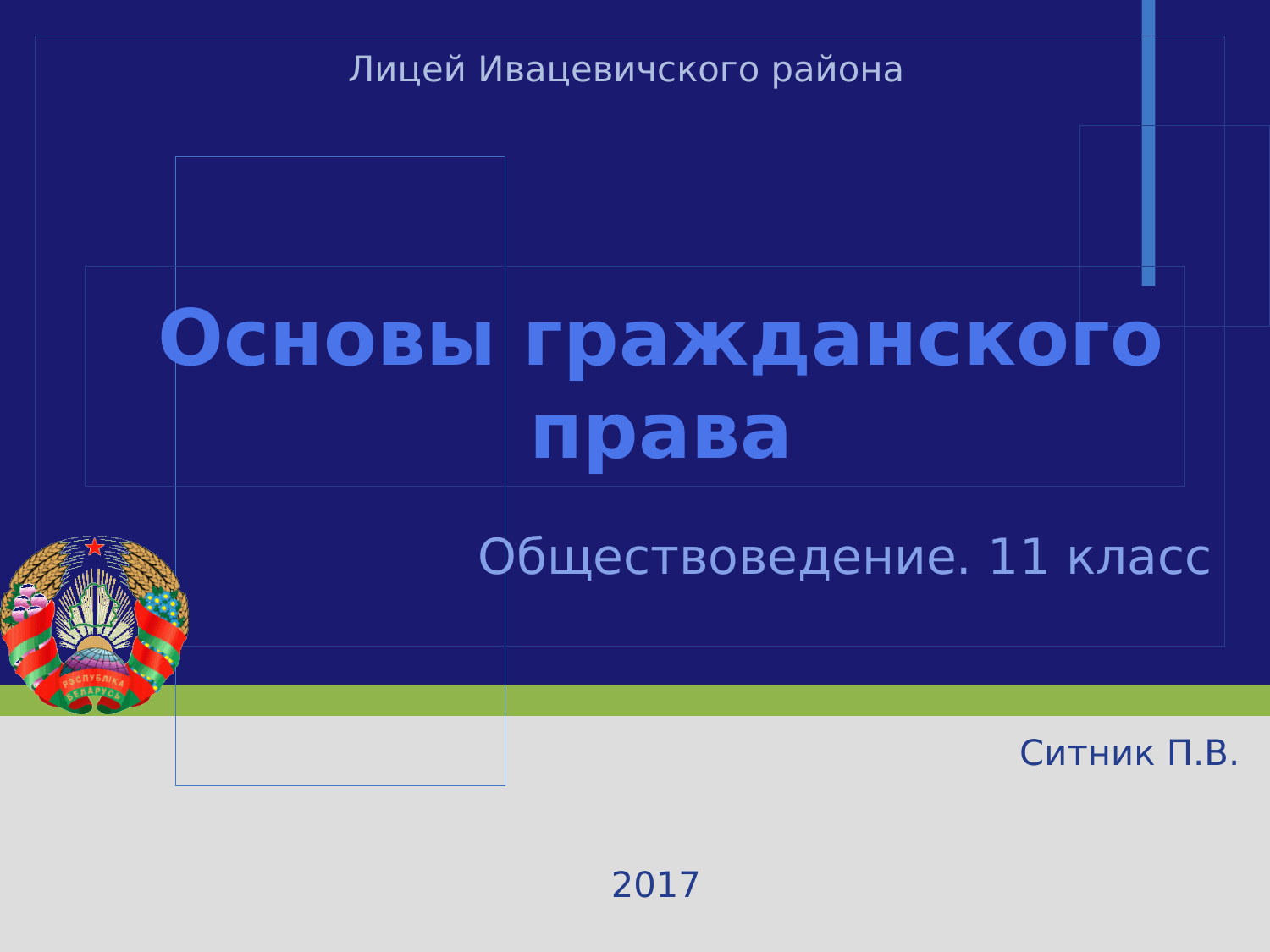

Лицей Ивацевичского района
# Основы гражданского права
Обществоведение. 11 класс
Ситник П.В.
2017